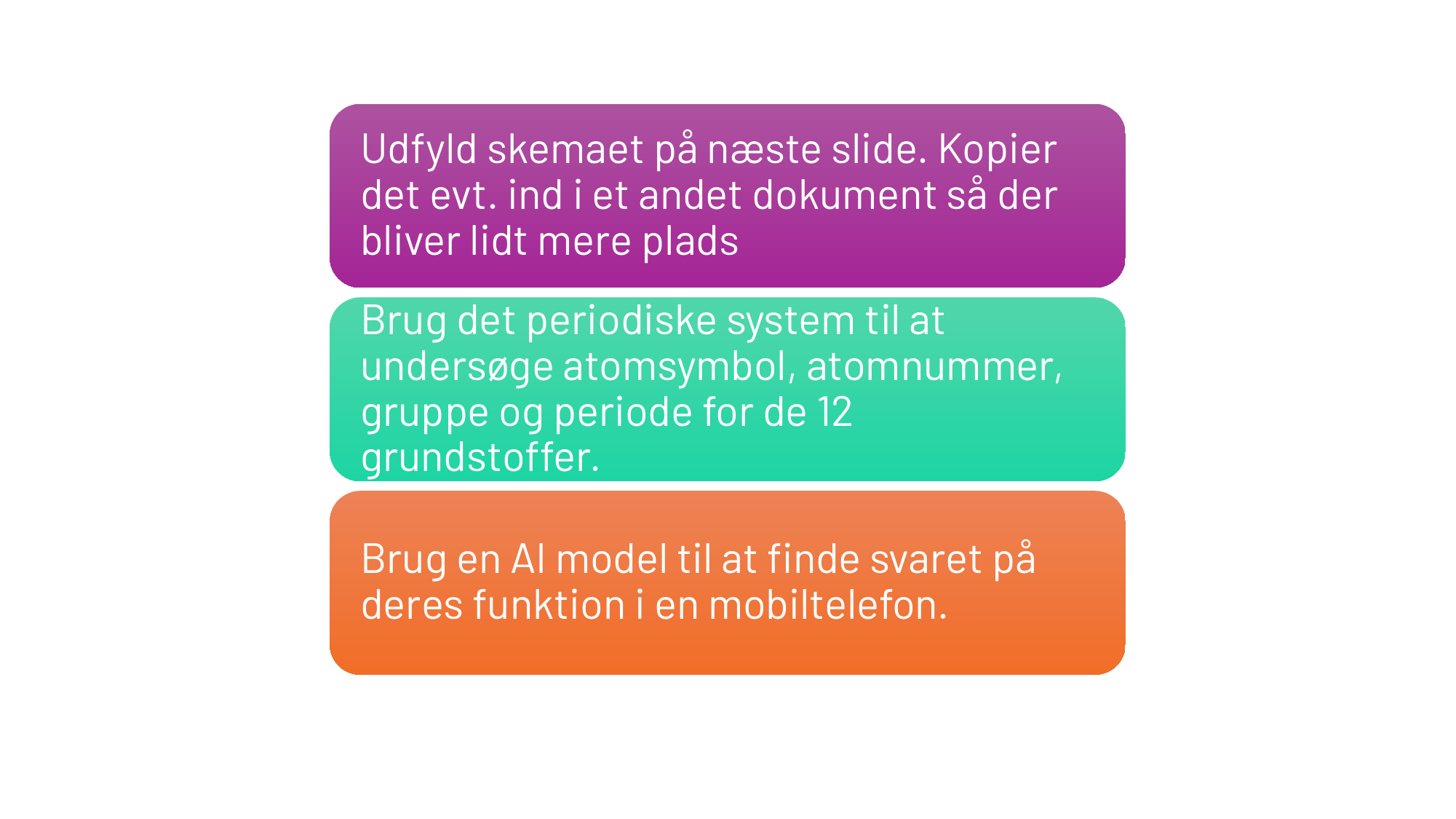

Udfyld skemaet på næste slide. Kopier det evt. ind i et andet dokument så der bliver lidt mere plads
Brug det periodiske system til at undersøge atomsymbol, atomnummer, gruppe og periode for de 12 grundstoffer.
Brug en AI model til at finde svaret på deres funktion i en mobiltelefon.
# Først laves en undersøgelse af hvilke komponenter der er mulige i en mobiltelefon og deres funktion: